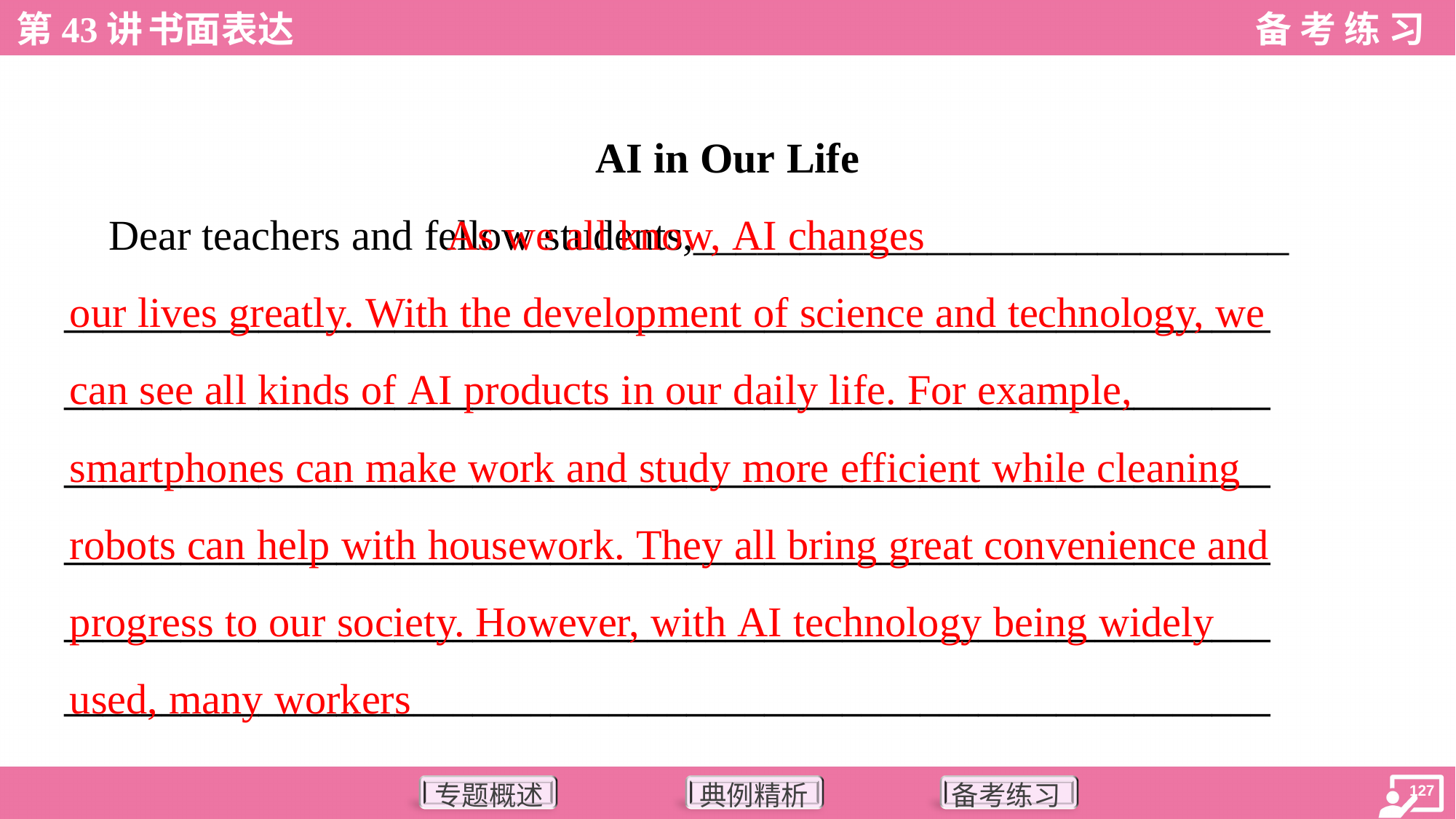

AI in Our Life
    Dear teachers and fellow students,____________________________
______________________________________________________________
______________________________________________________________
______________________________________________________________
______________________________________________________________
______________________________________________________________
______________________________________________________________
                                  As we all know, AI changes
our lives greatly. With the development of science and technology, we
can see all kinds of AI products in our daily life. For example,
smartphones can make work and study more efficient while cleaning
robots can help with housework. They all bring great convenience and
progress to our society. However, with AI technology being widely
used, many workers